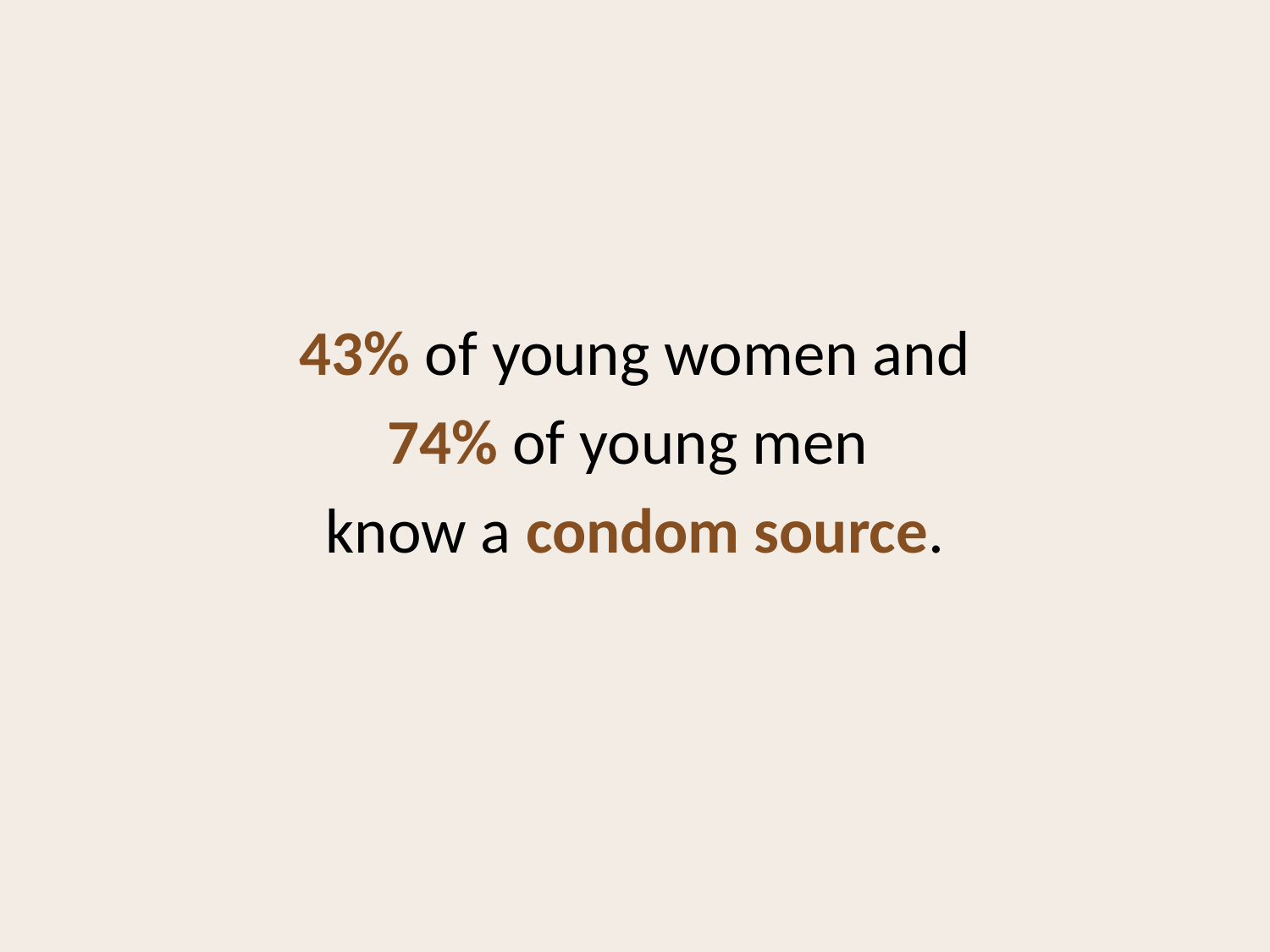

43% of young women and
74% of young men
know a condom source.